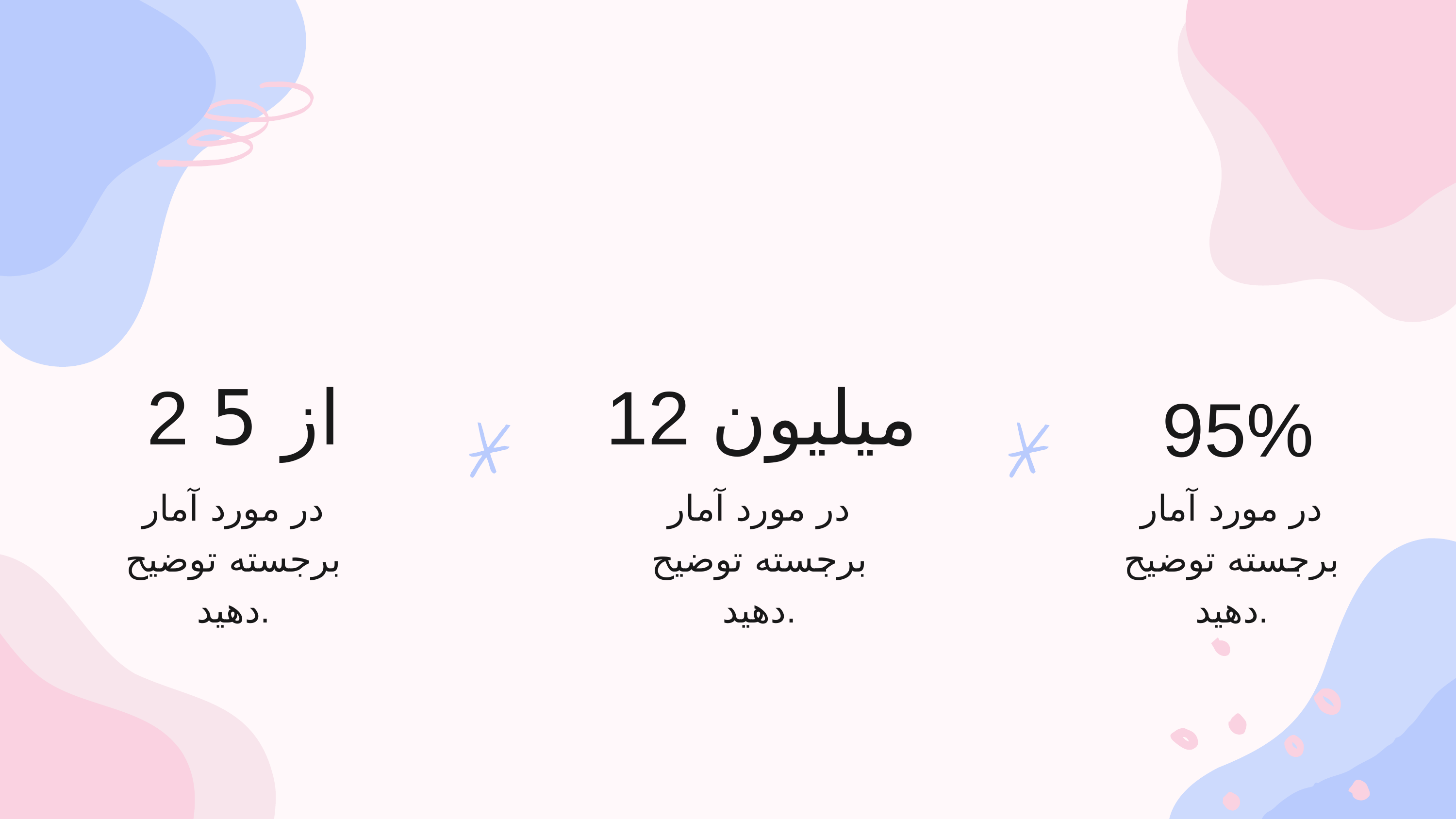

2 از 5

12 میلیون

95%

در مورد آمار برجسته توضیح دهید.
در مورد آمار برجسته توضیح دهید.
در مورد آمار برجسته توضیح دهید.